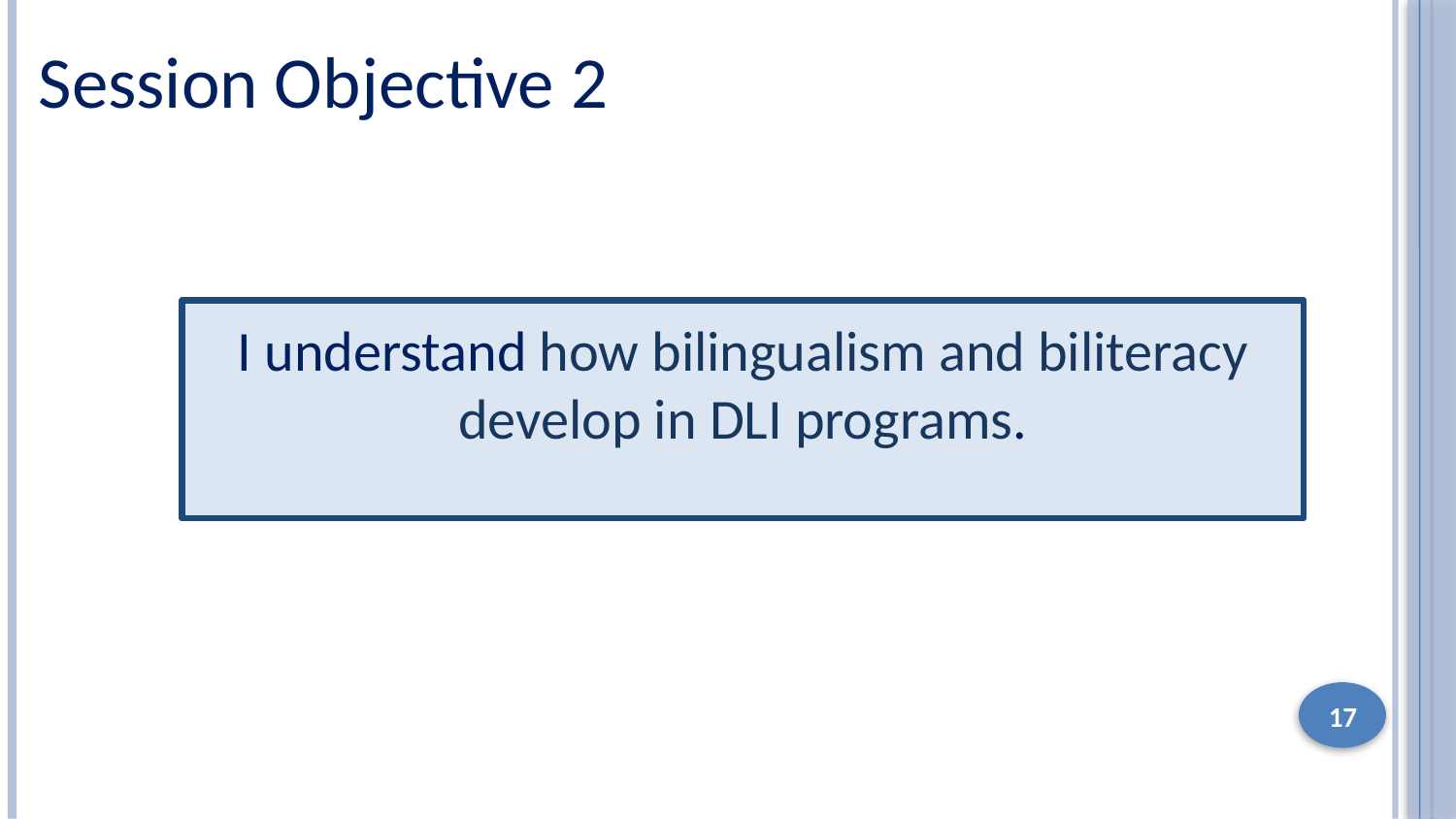

Session Objective 2
I understand how bilingualism and biliteracy
develop in DLI programs.

17